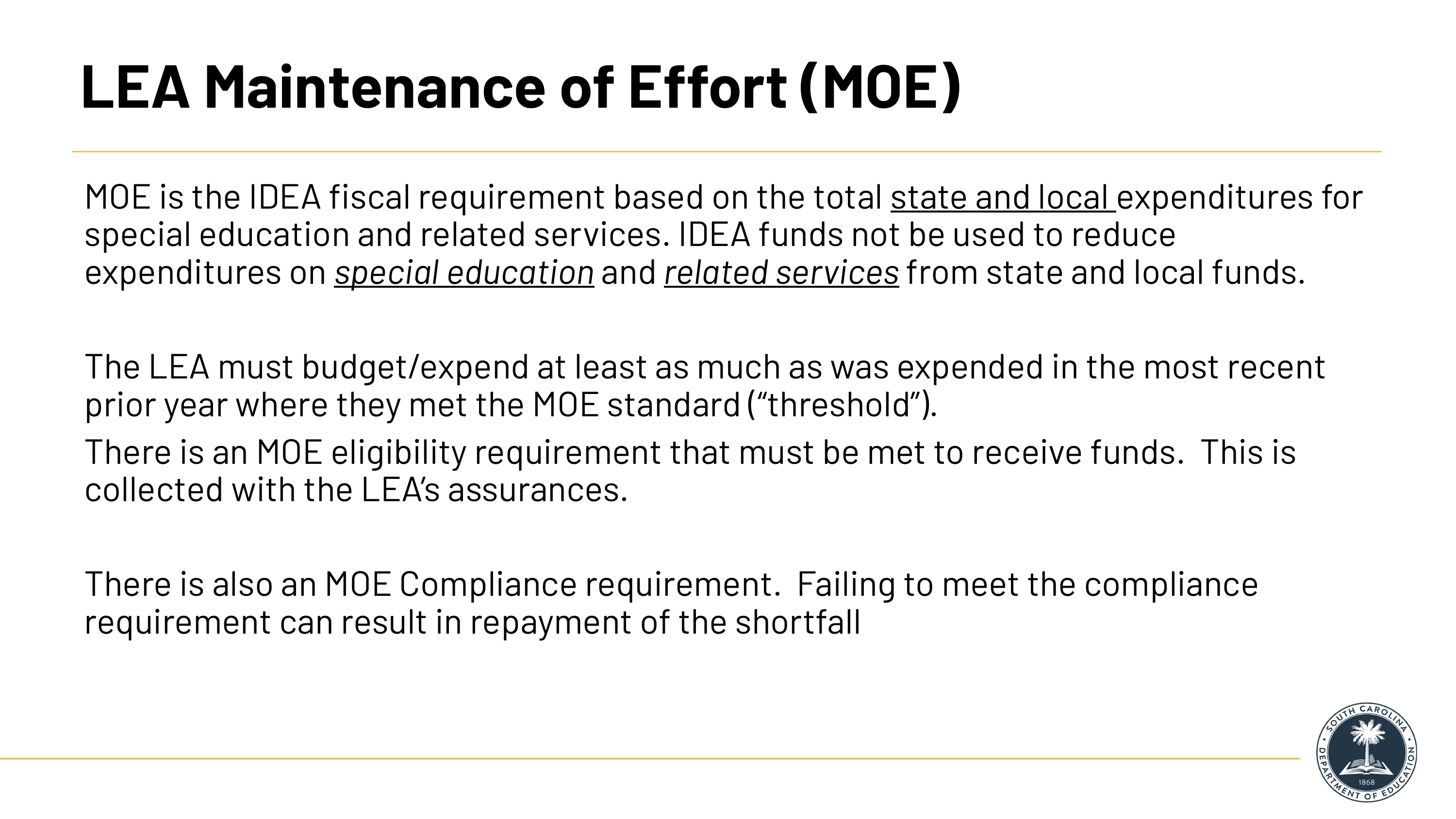

# LEA Maintenance of Effort (MOE)
MOE is the IDEA fiscal requirement based on the total state and local expenditures for special education and related services. IDEA funds not be used to reduce expenditures on special education and related services from state and local funds.

The LEA must budget/expend at least as much as was expended in the most recent prior year where they met the MOE standard (“threshold”).
There is an MOE eligibility requirement that must be met to receive funds.  This is collected with the LEA’s assurances.

There is also an MOE Compliance requirement.  Failing to meet the compliance requirement can result in repayment of the shortfall